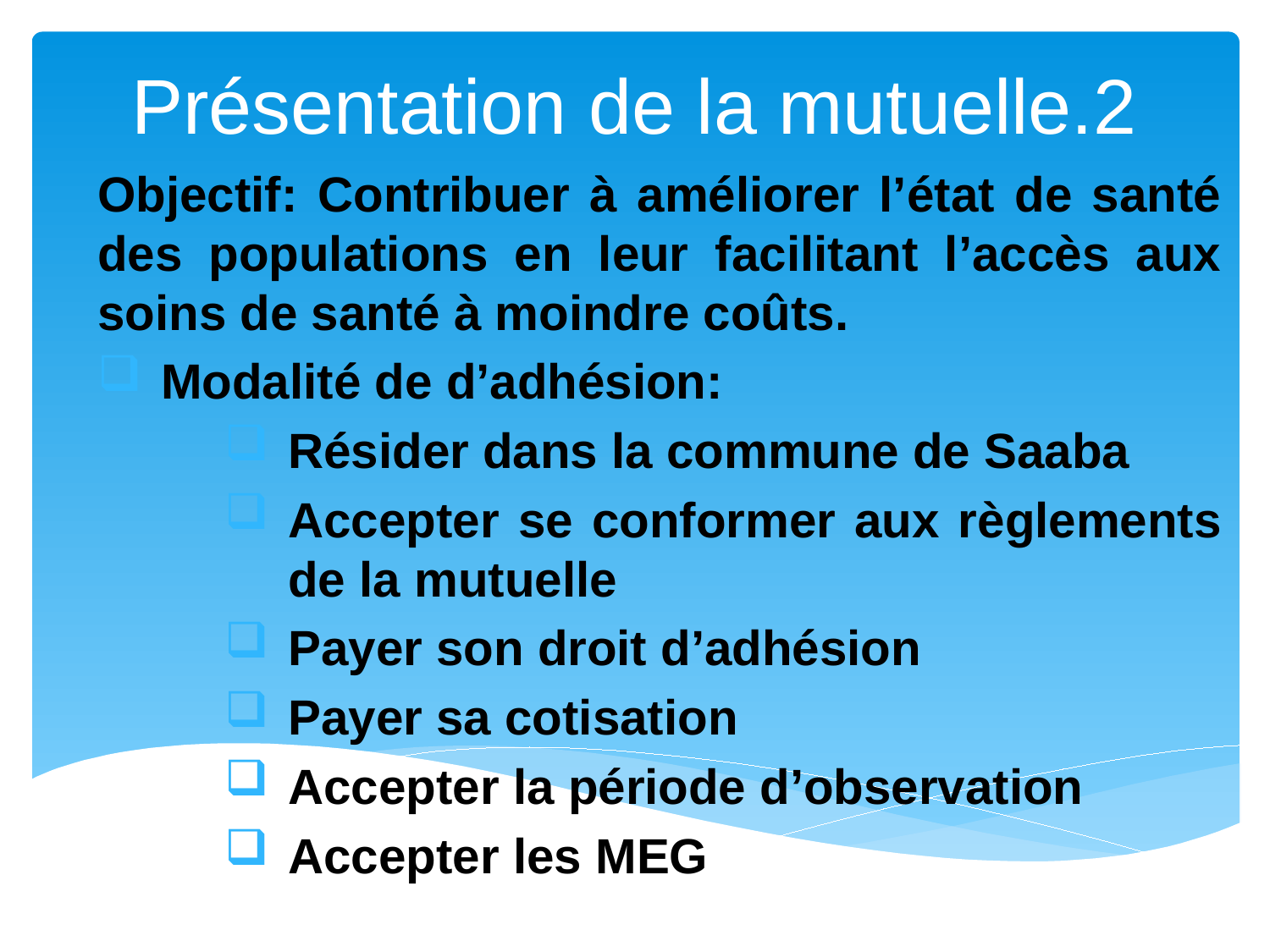

# Présentation de la mutuelle.2
Objectif: Contribuer à améliorer l’état de santé des populations en leur facilitant l’accès aux soins de santé à moindre coûts.
Modalité de d’adhésion:
Résider dans la commune de Saaba
Accepter se conformer aux règlements de la mutuelle
Payer son droit d’adhésion
Payer sa cotisation
Accepter la période d’observation
Accepter les MEG